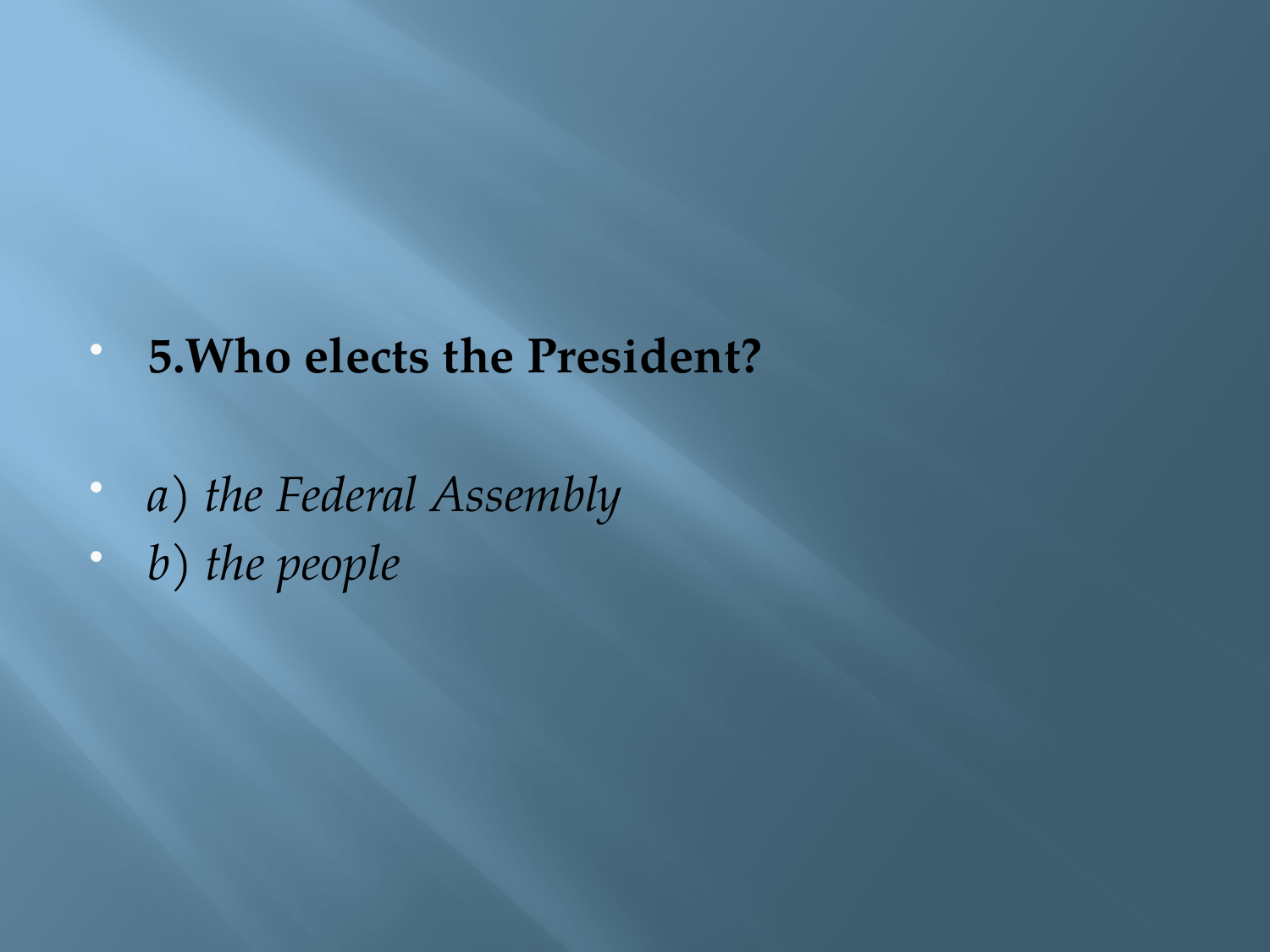

# 5.Who elects the President?

a) the Federal Assembly
b) the people